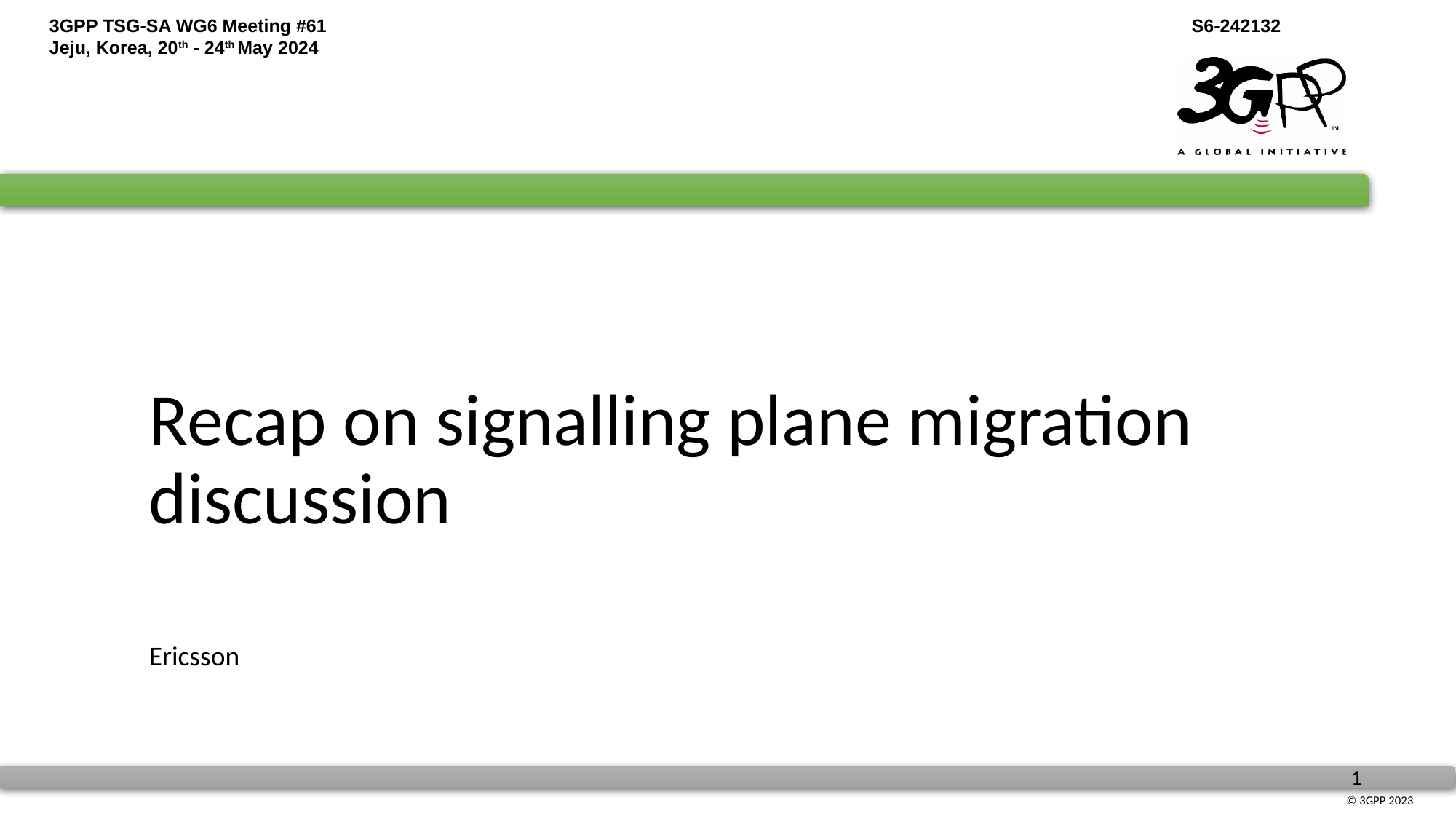

# Recap on signalling plane migration discussion
Ericsson